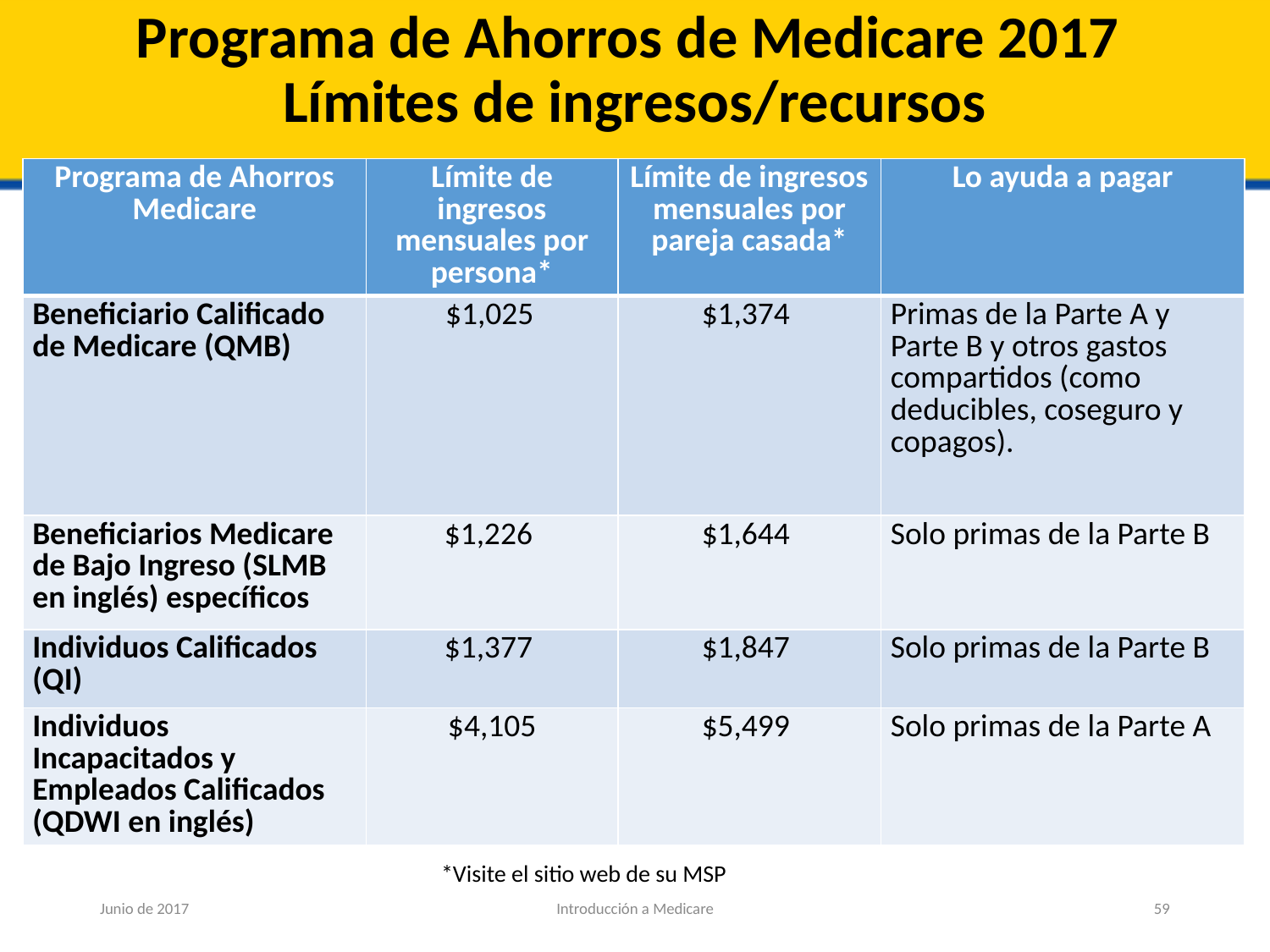

# Programa de Ahorros de Medicare 2017 Límites de ingresos/recursos
| Programa de Ahorros Medicare | Límite de ingresos mensuales por persona\* | Límite de ingresos mensuales por pareja casada\* | Lo ayuda a pagar |
| --- | --- | --- | --- |
| Beneficiario Calificado de Medicare (QMB) | $1,025 | $1,374 | Primas de la Parte A y Parte B y otros gastos compartidos (como deducibles, coseguro y copagos). |
| Beneficiarios Medicare de Bajo Ingreso (SLMB en inglés) específicos | $1,226 | $1,644 | Solo primas de la Parte B |
| Individuos Calificados (QI) | $1,377 | $1,847 | Solo primas de la Parte B |
| Individuos Incapacitados y Empleados Calificados (QDWI en inglés) | $4,105 | $5,499 | Solo primas de la Parte A |
*Visite el sitio web de su MSP
Junio de 2017
Introducción a Medicare
59